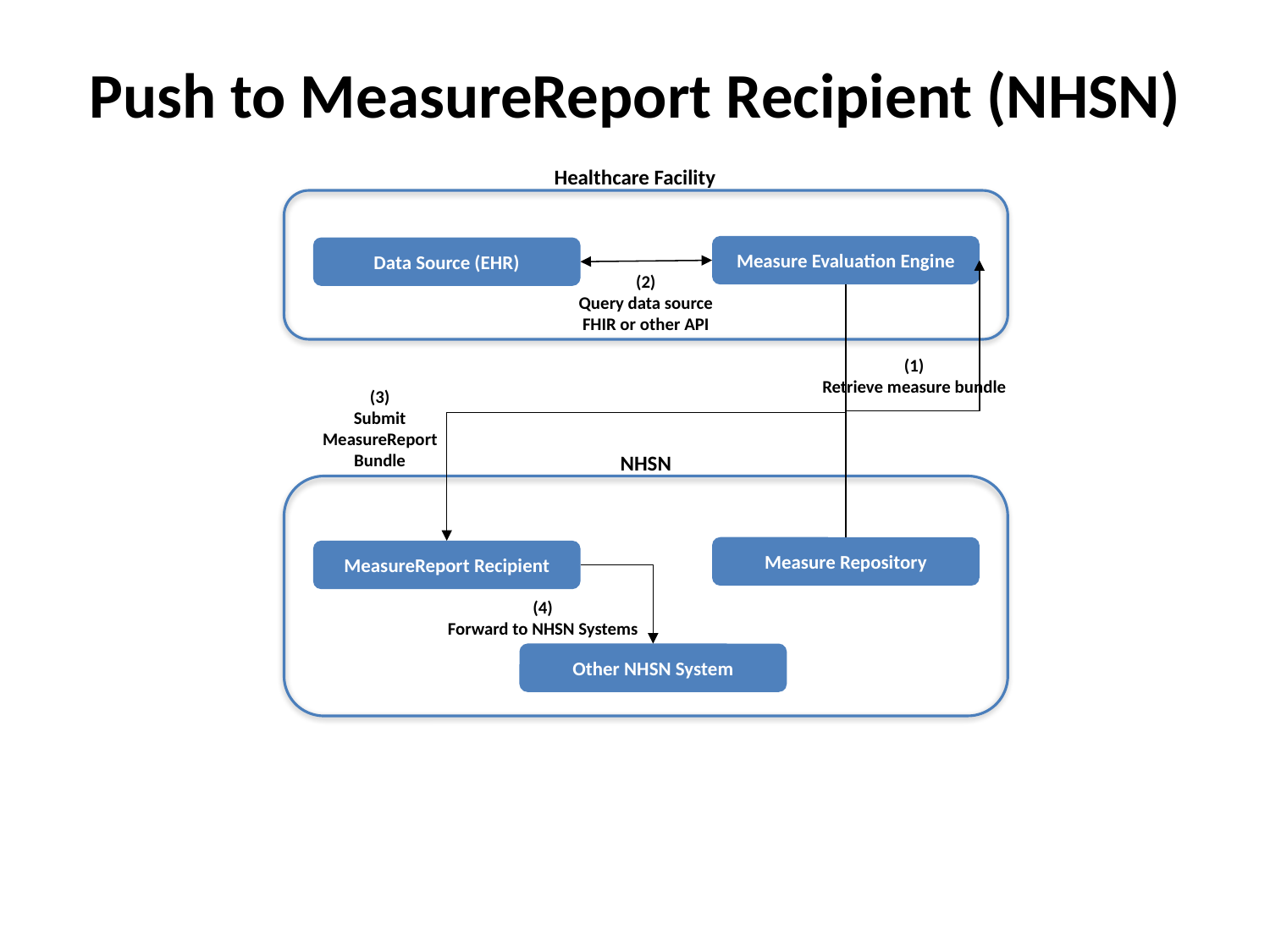

# Push to MeasureReport Recipient (NHSN)
Healthcare Facility

Measure Evaluation Engine
Data Source (EHR)
(2)
Query data source
FHIR or other API
(1)
Retrieve measure bundle
(3)
Submit MeasureReport Bundle
NHSN

Measure Repository
MeasureReport Recipient
(4)
Forward to NHSN Systems
Other NHSN System